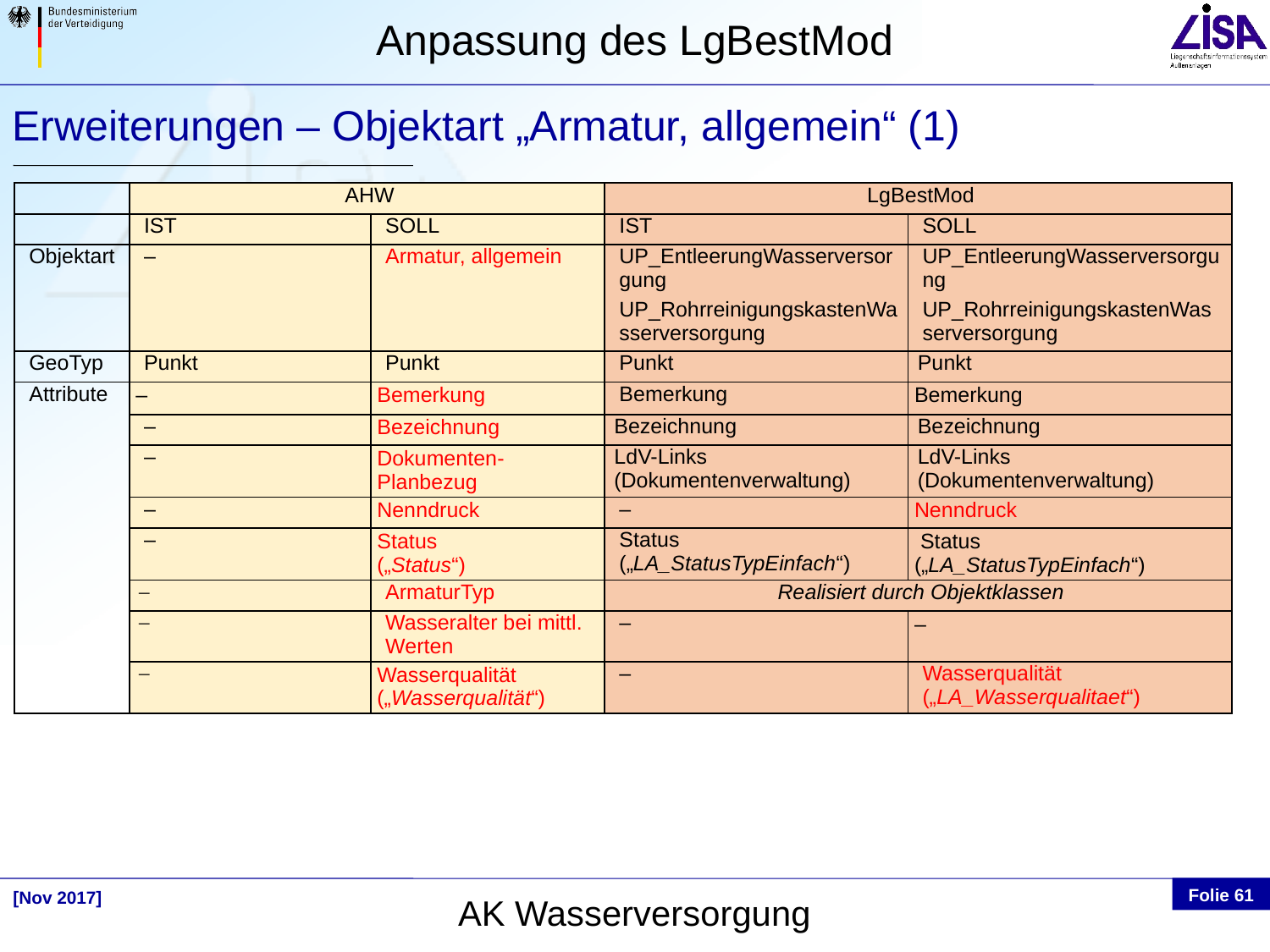

Erweiterungen – Objektart „Armatur, allgemein“ (1)

|  | AHW |  | LgBestMod |  |
| --- | --- | --- | --- | --- |
|  | IST | SOLL | IST | SOLL |
| Objektart | – | Armatur, allgemein | UP\_EntleerungWasserversorgung UP\_RohrreinigungskastenWasserversorgung | UP\_EntleerungWasserversorgung UP\_RohrreinigungskastenWasserversorgung |
| GeoTyp | Punkt | Punkt | Punkt | Punkt |
| Attribute | – | Bemerkung | Bemerkung | Bemerkung |
|  | – | Bezeichnung | Bezeichnung | Bezeichnung |
|  | – | Dokumenten-Planbezug | LdV-Links (Dokumentenverwaltung) | LdV-Links (Dokumentenverwaltung) |
|  | – | Nenndruck | – | Nenndruck |
|  | – | Status („Status“) | Status („LA\_StatusTypEinfach“) | Status („LA\_StatusTypEinfach“) |
|  | – | ArmaturTyp | Realisiert durch Objektklassen |  |
|  | – | Wasseralter bei mittl. Werten | – | – |
|  | – | Wasserqualität („Wasserqualität“) | – | Wasserqualität („LA\_Wasserqualitaet“) |